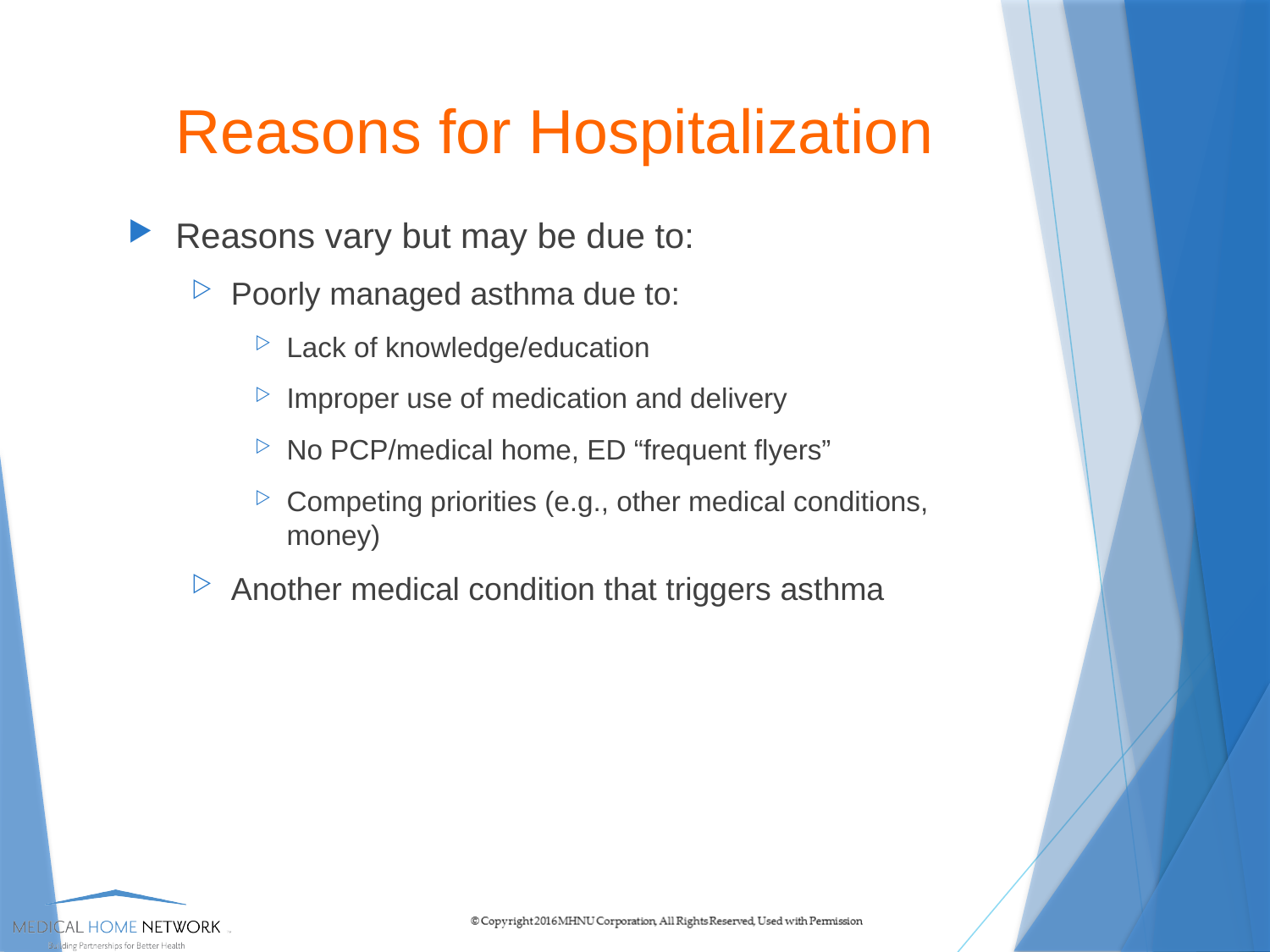

# Reasons for Hospitalization
Reasons vary but may be due to:
Poorly managed asthma due to:
Lack of knowledge/education
Improper use of medication and delivery
No PCP/medical home, ED “frequent flyers”
Competing priorities (e.g., other medical conditions, money)
Another medical condition that triggers asthma